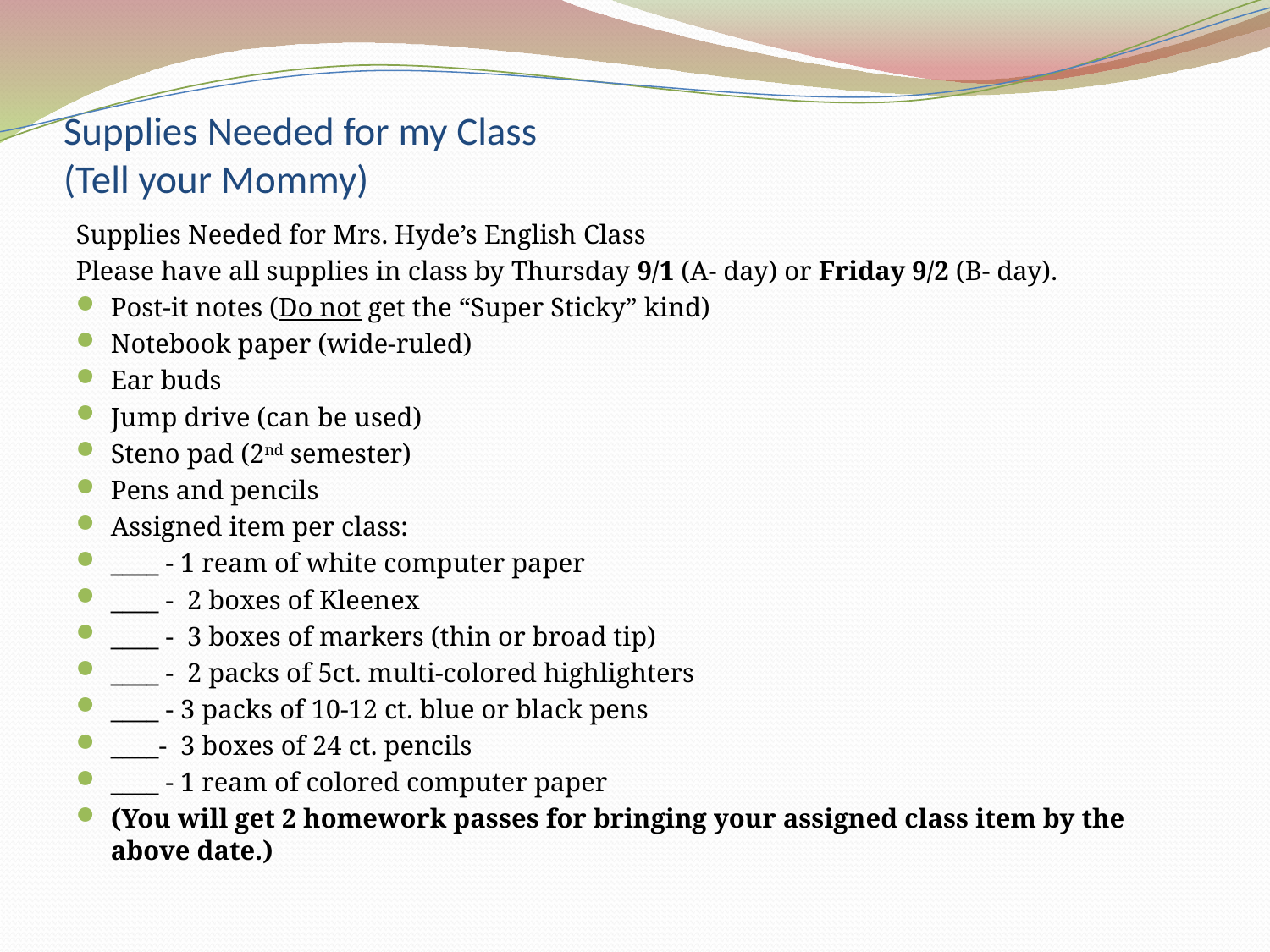

# Supplies Needed for my Class (Tell your Mommy)
Supplies Needed for Mrs. Hyde’s English Class
Please have all supplies in class by Thursday 9/1 (A- day) or Friday 9/2 (B- day).
Post-it notes (Do not get the “Super Sticky” kind)
Notebook paper (wide-ruled)
Ear buds
Jump drive (can be used)
Steno pad (2nd semester)
Pens and pencils
Assigned item per class:
____ - 1 ream of white computer paper
____ -  2 boxes of Kleenex
____ -  3 boxes of markers (thin or broad tip)
____ -  2 packs of 5ct. multi-colored highlighters
____ - 3 packs of 10-12 ct. blue or black pens
____-  3 boxes of 24 ct. pencils
____ - 1 ream of colored computer paper
(You will get 2 homework passes for bringing your assigned class item by the above date.)